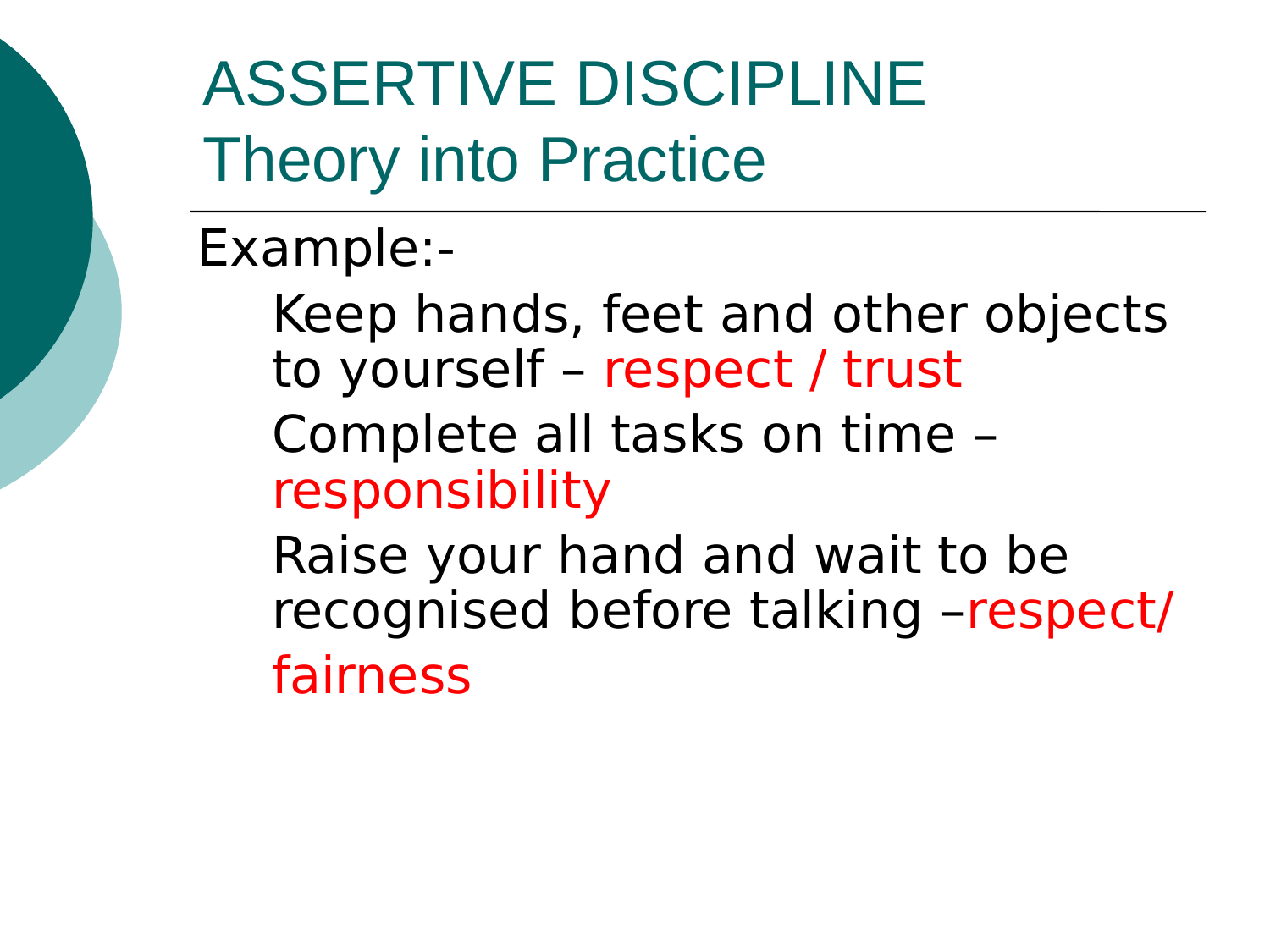

# ASSERTIVE DISCIPLINE Theory into Practice
Example:-
	Keep hands, feet and other objects to yourself – respect / trust
	Complete all tasks on time – responsibility
	Raise your hand and wait to be recognised before talking –respect/
	fairness